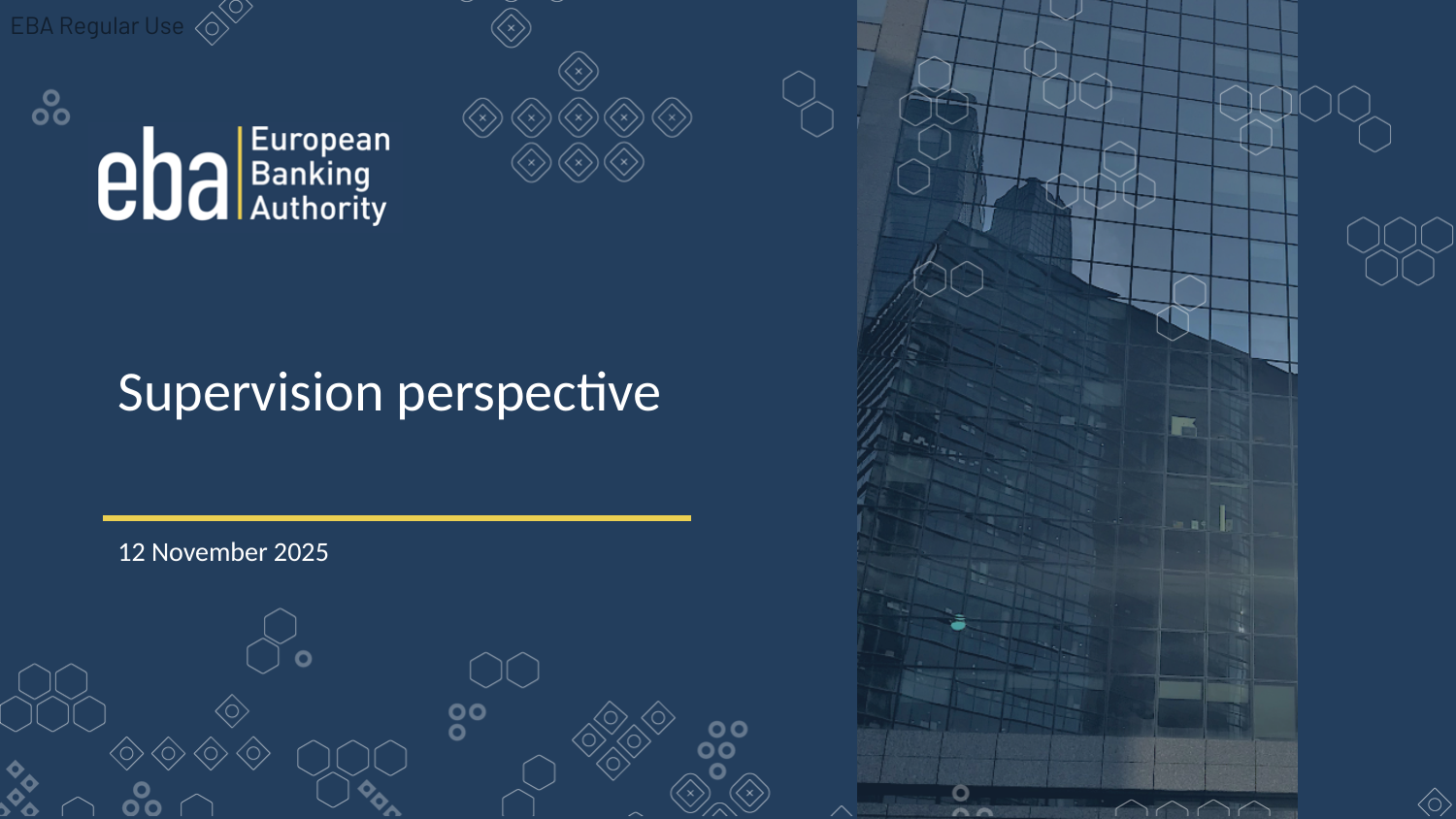

| Supervision perspective |
| --- |
| 12 November 2025 |